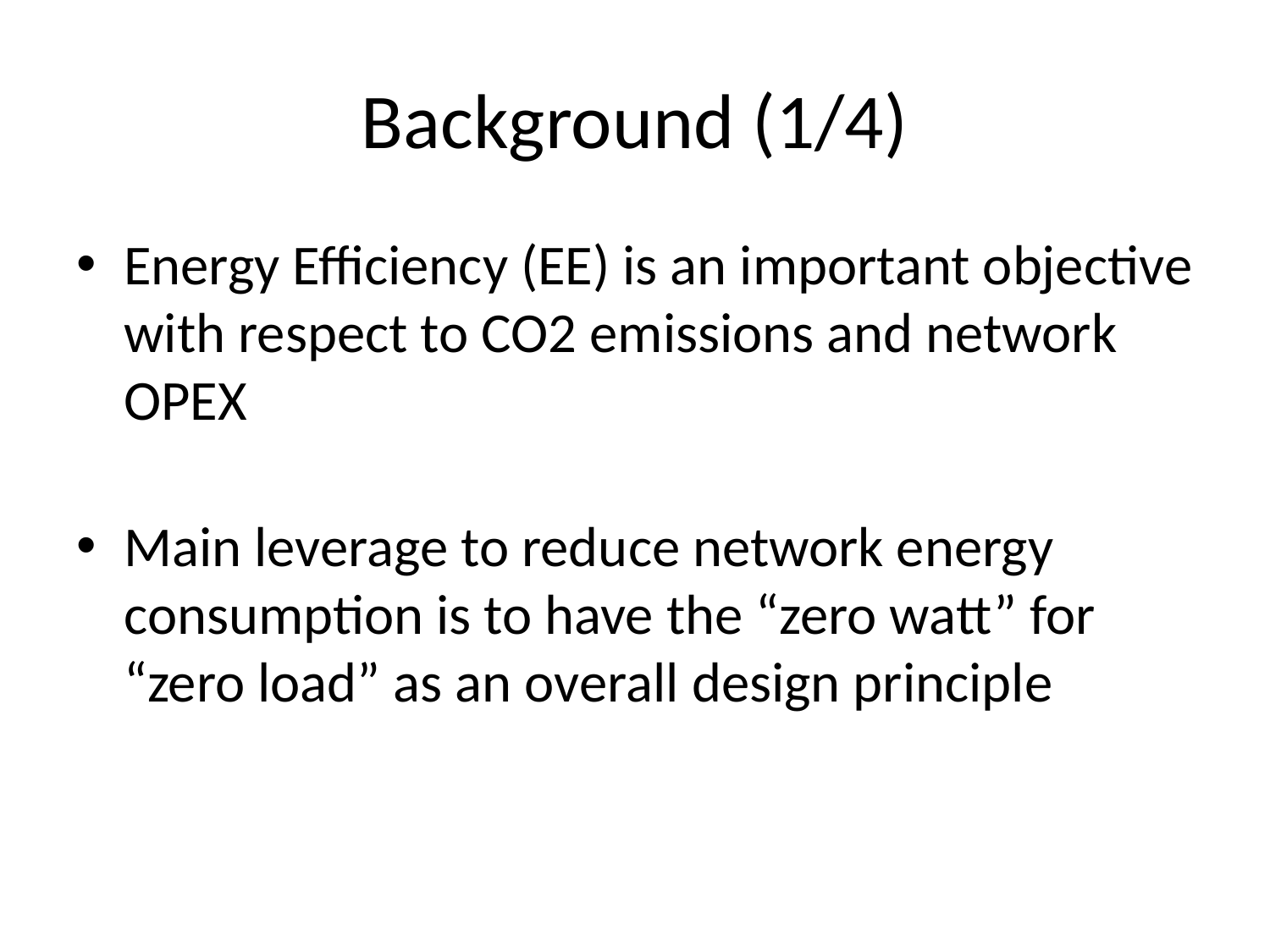

# Background (1/4)
Energy Efficiency (EE) is an important objective with respect to CO2 emissions and network OPEX
Main leverage to reduce network energy consumption is to have the “zero watt” for “zero load” as an overall design principle